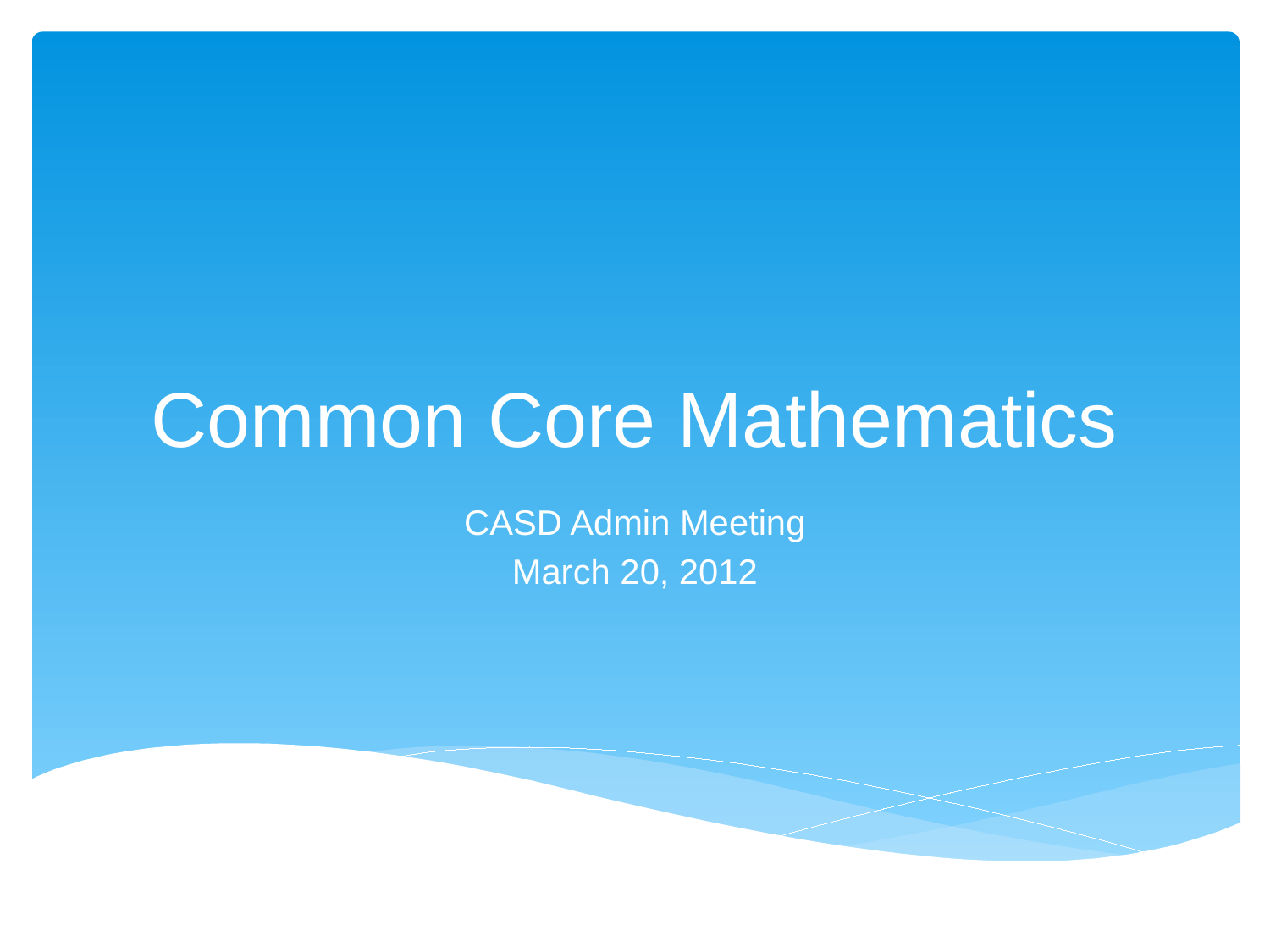

# Common Core Mathematics
CASD Admin Meeting
March 20, 2012